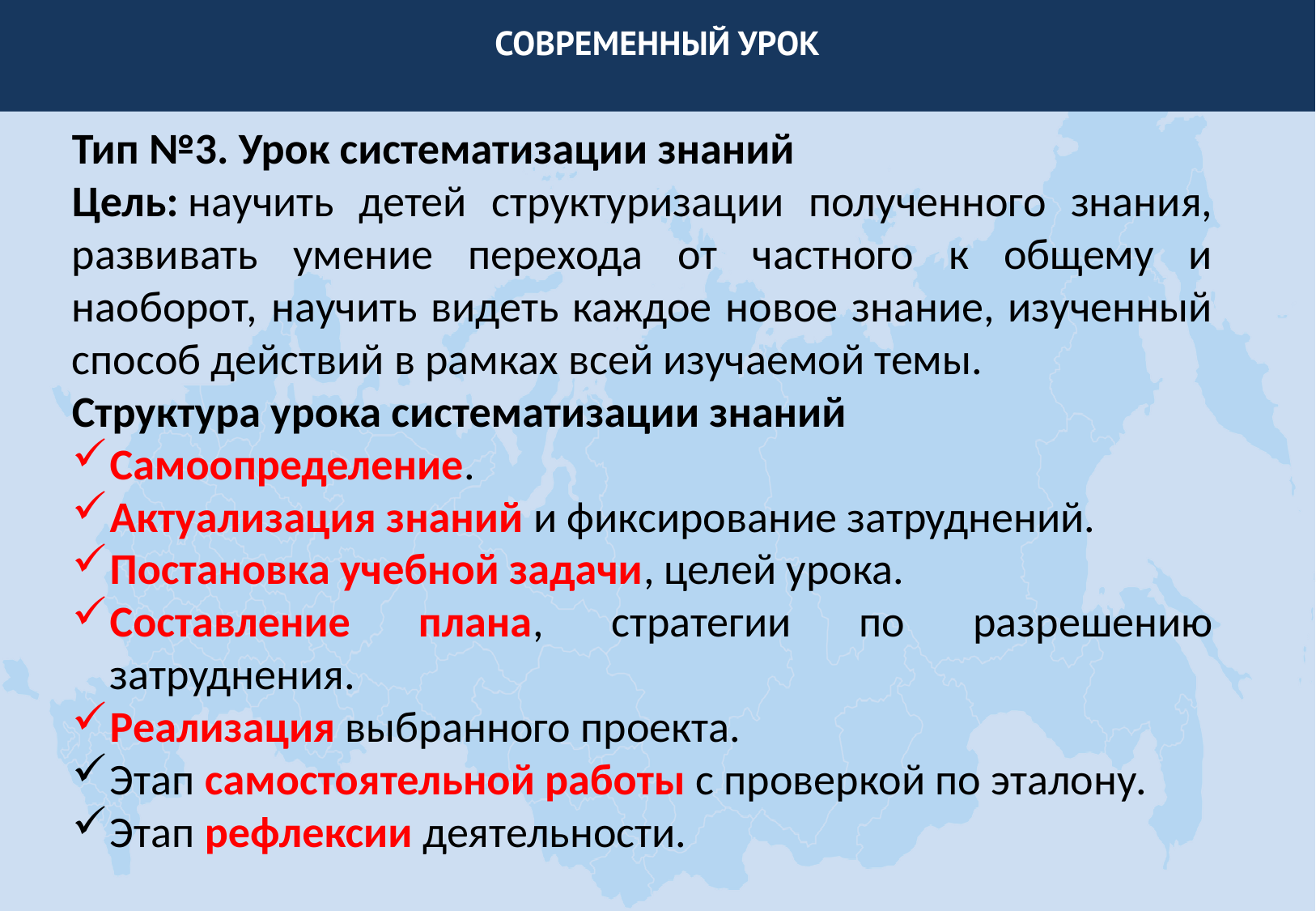

Организация  проведения
федерального этапа Конкурса
ЦЕНТР РЕАЛИЗАЦИИ
ГОСУДАРСТВЕННОЙ ОБРАЗОВАТЕЛЬНОЙ
ПОЛИТИКИ  И ИНФОРМАЦИОННЫХ
ТЕХНОЛОГИЙ
СОВРЕМЕННЫЙ УРОК

Тип №3. Урок систематизации знаний
Цель: научить детей структуризации полученного знания, развивать умение перехода от частного к общему и наоборот, научить видеть каждое новое знание, изученный способ действий в рамках всей изучаемой темы.
Структура урока систематизации знаний
Самоопределение.
Актуализация знаний и фиксирование затруднений.
Постановка учебной задачи, целей урока.
Составление плана, стратегии по разрешению затруднения.
Реализация выбранного проекта.
Этап самостоятельной работы с проверкой по эталону.
Этап рефлексии деятельности.